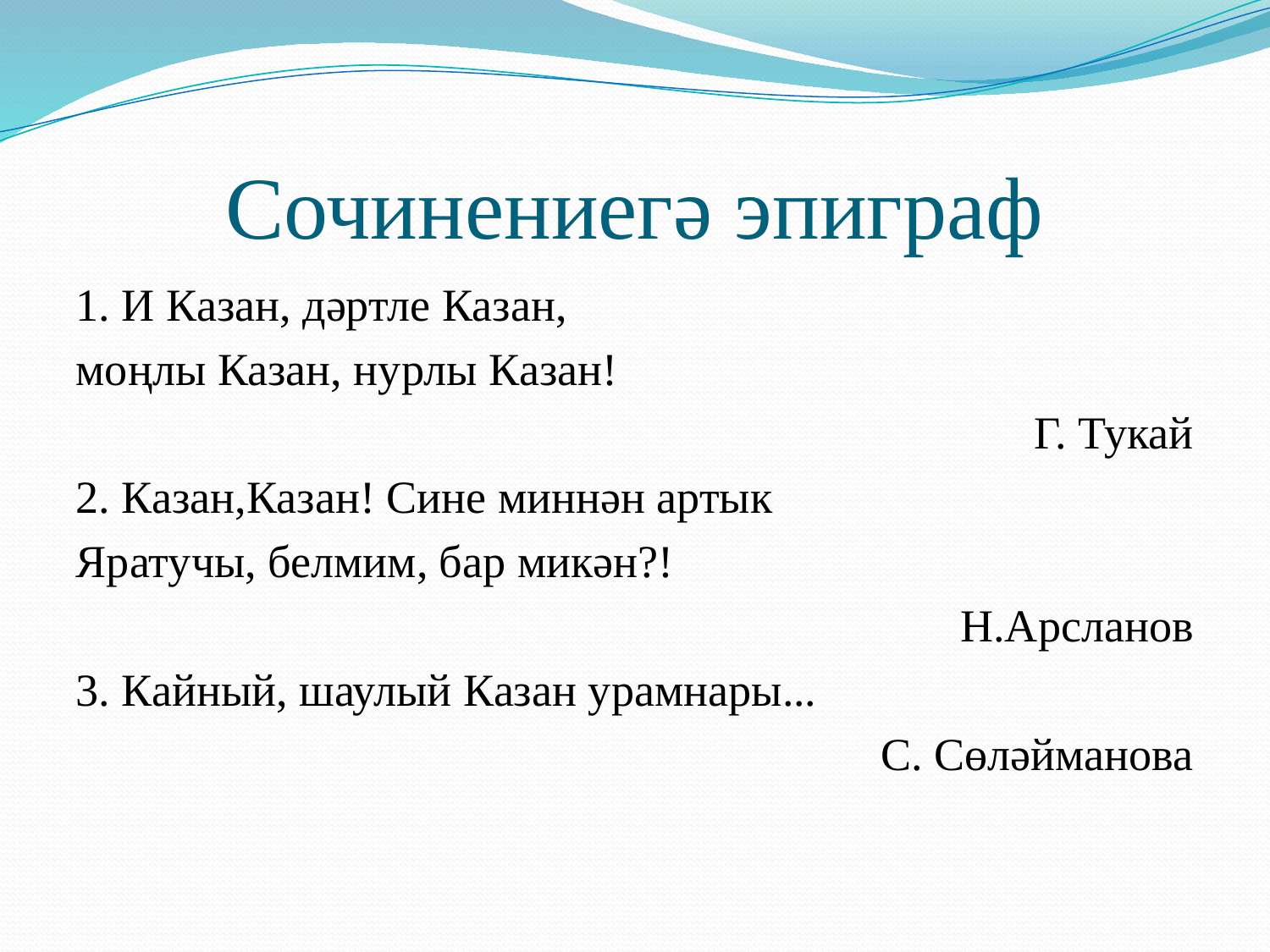

# Сочинениегә эпиграф
1. И Казан, дәртле Казан,
моңлы Казан, нурлы Казан!
Г. Тукай
2. Казан,Казан! Сине миннән артык
Яратучы, белмим, бар микән?!
Н.Арсланов
3. Кайный, шаулый Казан урамнары...
С. Сөләйманова